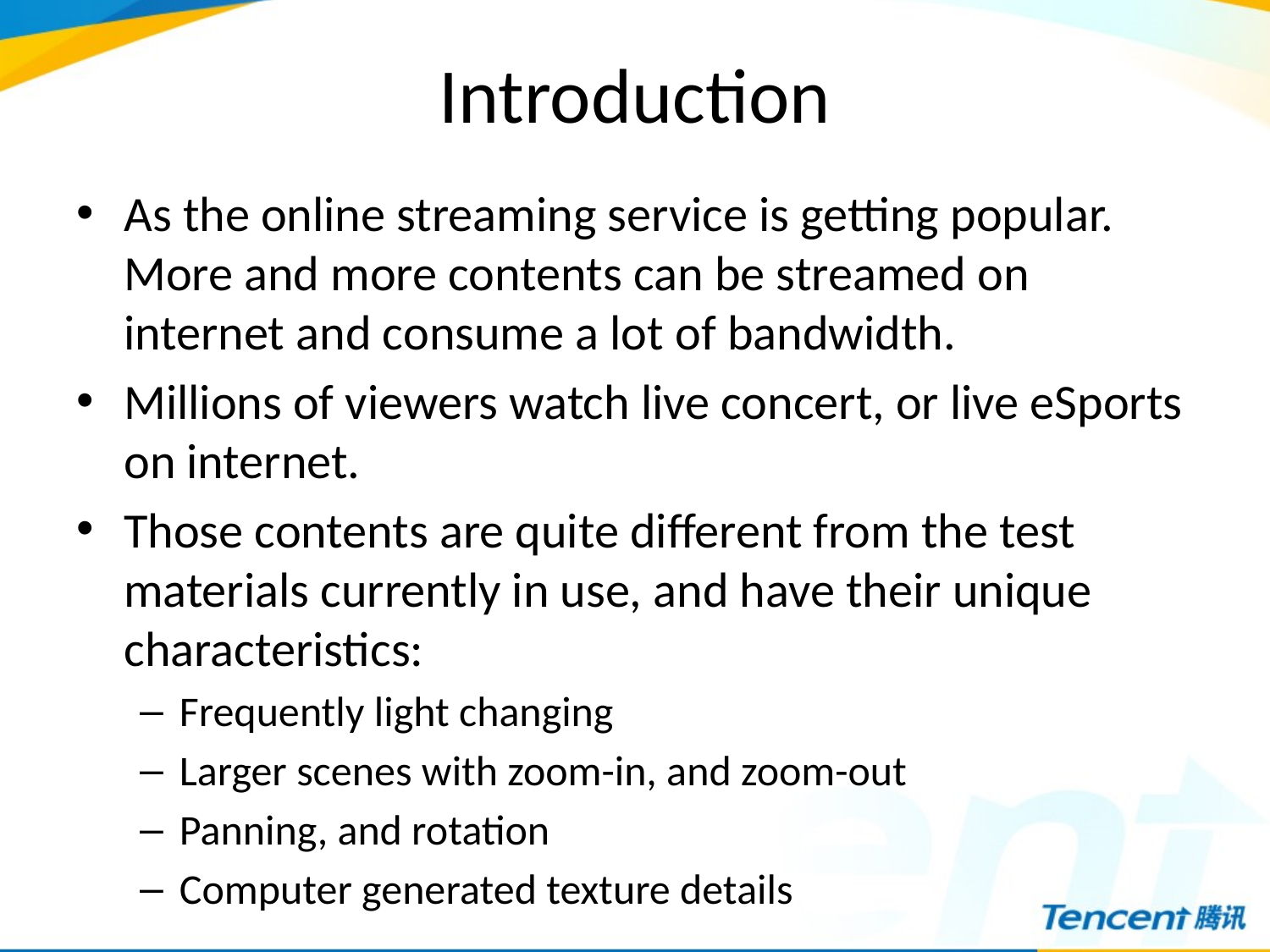

# Introduction
As the online streaming service is getting popular. More and more contents can be streamed on internet and consume a lot of bandwidth.
Millions of viewers watch live concert, or live eSports on internet.
Those contents are quite different from the test materials currently in use, and have their unique characteristics:
Frequently light changing
Larger scenes with zoom-in, and zoom-out
Panning, and rotation
Computer generated texture details